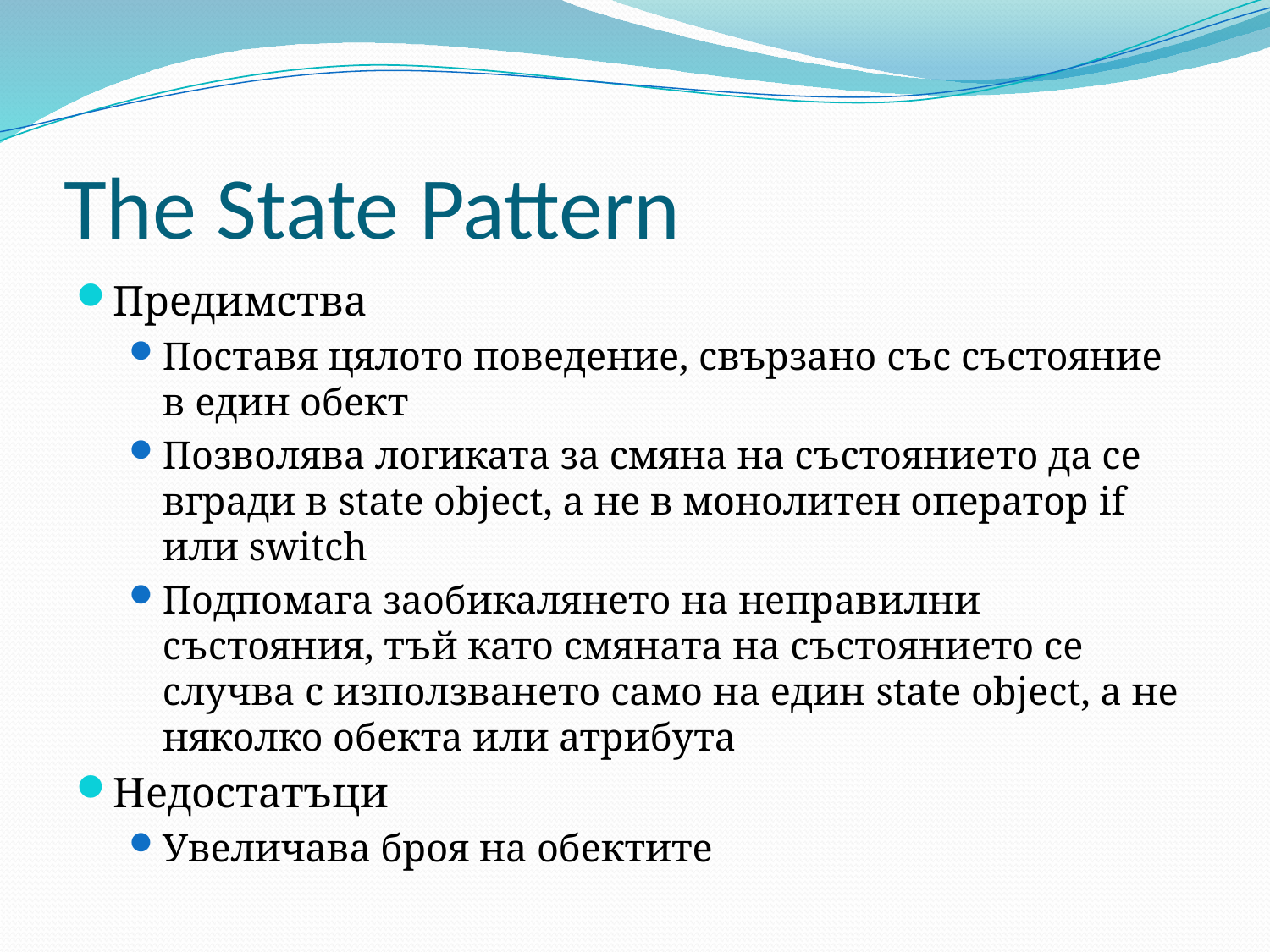

# The State Pattern
Предимства
Поставя цялото поведение, свързано със състояние в един обект
Позволява логиката за смяна на състоянието да се вгради в state object, а не в монолитен оператор if или switch
Подпомага заобикалянето на неправилни състояния, тъй като смяната на състоянието се случва с използването само на един state object, а не няколко обекта или атрибута
Недостатъци
Увеличава броя на обектите